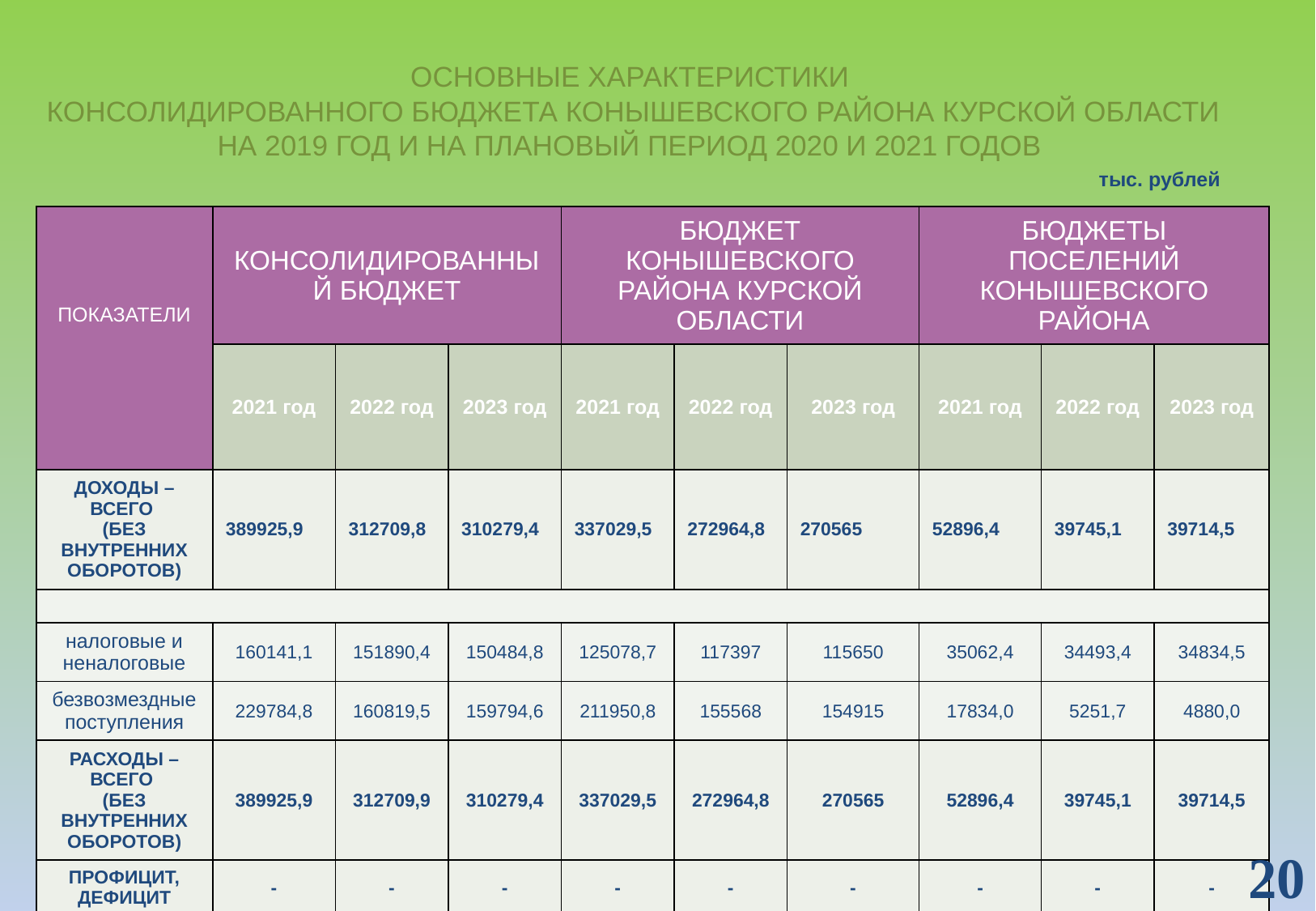

# ОСНОВНЫЕ ХАРАКТЕРИСТИКИ КОНСОЛИДИРОВАННОГО БЮДЖЕТА КОНЫШЕВСКОГО РАЙОНА КУРСКОЙ ОБЛАСТИ НА 2019 ГОД И НА ПЛАНОВЫЙ ПЕРИОД 2020 И 2021 ГОДОВ
тыс. рублей
| ПОКАЗАТЕЛИ | КОНСОЛИДИРОВАННЫЙ БЮДЖЕТ |  |  | БЮДЖЕТ КОНЫШЕВСКОГО РАЙОНА КУРСКОЙ ОБЛАСТИ |  |  | БЮДЖЕТЫ ПОСЕЛЕНИЙ КОНЫШЕВСКОГО РАЙОНА |  |  |
| --- | --- | --- | --- | --- | --- | --- | --- | --- | --- |
|  | 2021 год | 2022 год | 2023 год | 2021 год | 2022 год | 2023 год | 2021 год | 2022 год | 2023 год |
| ДОХОДЫ – ВСЕГО (БЕЗ ВНУТРЕННИХ ОБОРОТОВ) | 389925,9 | 312709,8 | 310279,4 | 337029,5 | 272964,8 | 270565 | 52896,4 | 39745,1 | 39714,5 |
|  |  |  |  |  |  |  |  |  |  |
| налоговые и неналоговые | 160141,1 | 151890,4 | 150484,8 | 125078,7 | 117397 | 115650 | 35062,4 | 34493,4 | 34834,5 |
| безвозмездные поступления | 229784,8 | 160819,5 | 159794,6 | 211950,8 | 155568 | 154915 | 17834,0 | 5251,7 | 4880,0 |
| РАСХОДЫ – ВСЕГО (БЕЗ ВНУТРЕННИХ ОБОРОТОВ) | 389925,9 | 312709,9 | 310279,4 | 337029,5 | 272964,8 | 270565 | 52896,4 | 39745,1 | 39714,5 |
| ПРОФИЦИТ, ДЕФИЦИТ | - | - | - | - | - | - | - | - | - |

20